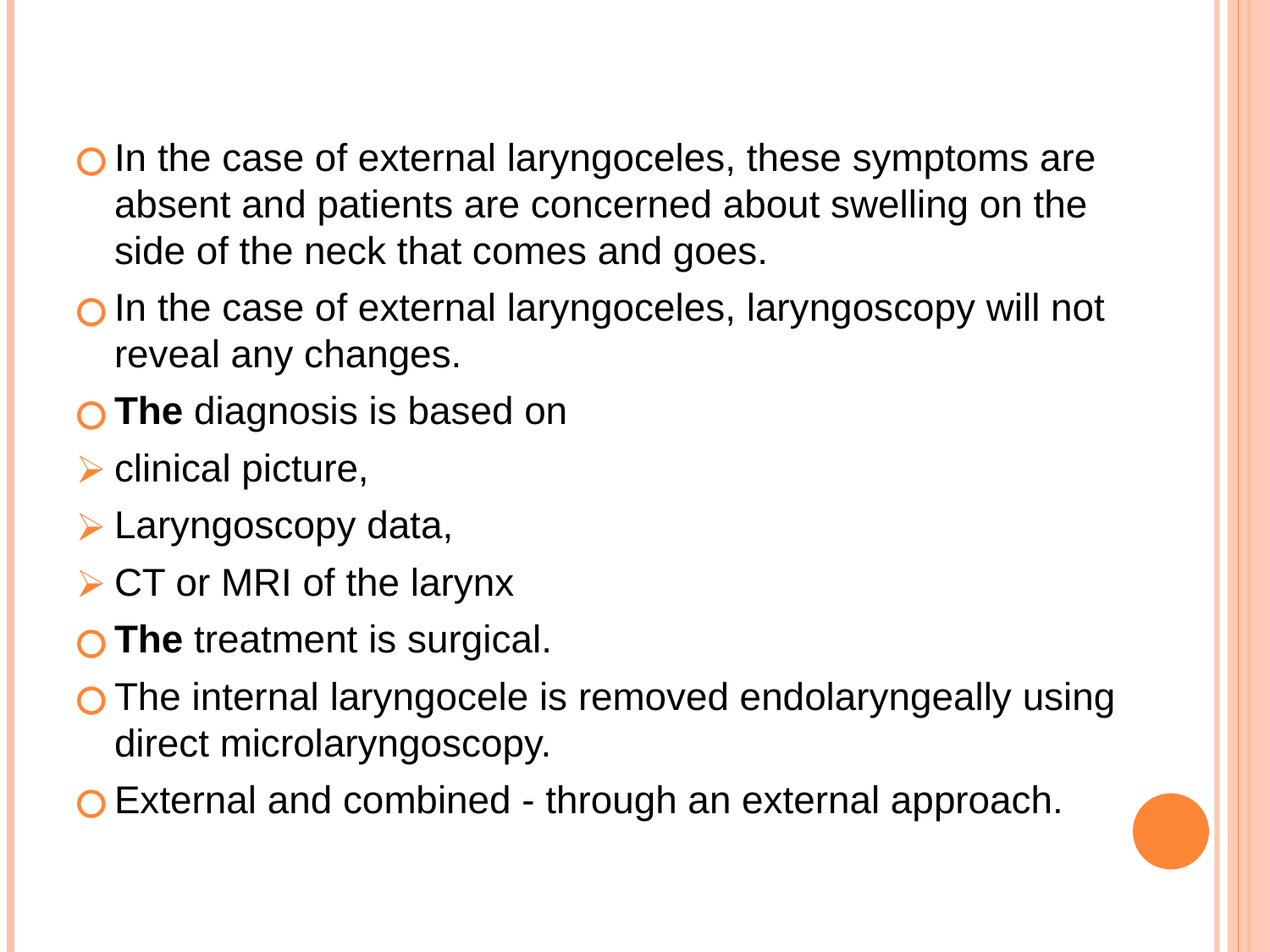

#
In the case of external laryngoceles, these symptoms are absent and patients are concerned about swelling on the side of the neck that comes and goes.
In the case of external laryngoceles, laryngoscopy will not reveal any changes.
The diagnosis is based on
clinical picture,
Laryngoscopy data,
CT or MRI of the larynx
The treatment is surgical.
The internal laryngocele is removed endolaryngeally using direct microlaryngoscopy.
External and combined - through an external approach.